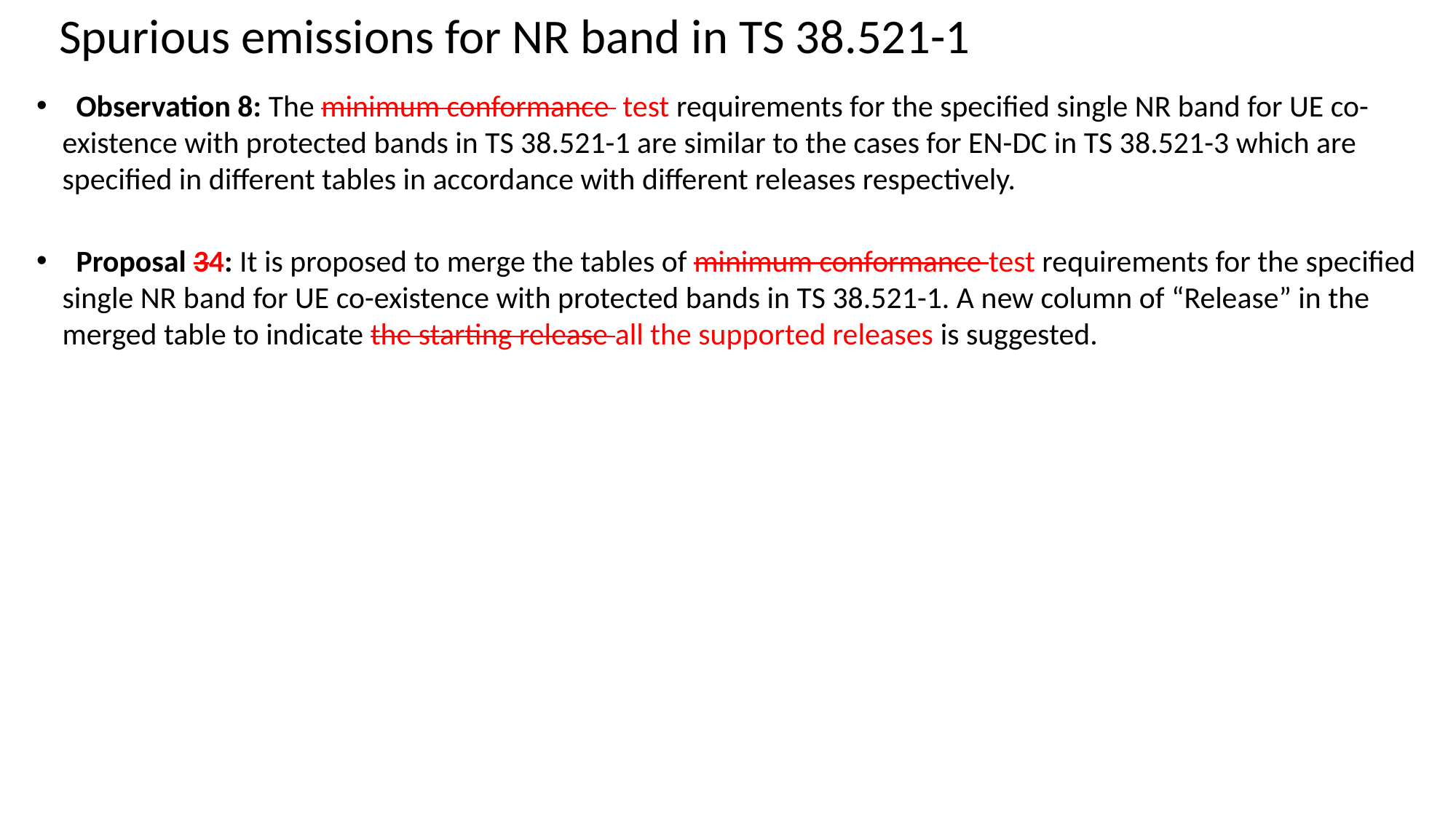

# Spurious emissions for NR band in TS 38.521-1
  Observation 8: The minimum conformance  test requirements for the specified single NR band for UE co-existence with protected bands in TS 38.521-1 are similar to the cases for EN-DC in TS 38.521-3 which are specified in different tables in accordance with different releases respectively.

  Proposal 34: It is proposed to merge the tables of minimum conformance test requirements for the specified single NR band for UE co-existence with protected bands in TS 38.521-1. A new column of “Release” in the merged table to indicate the starting release all the supported releases is suggested.